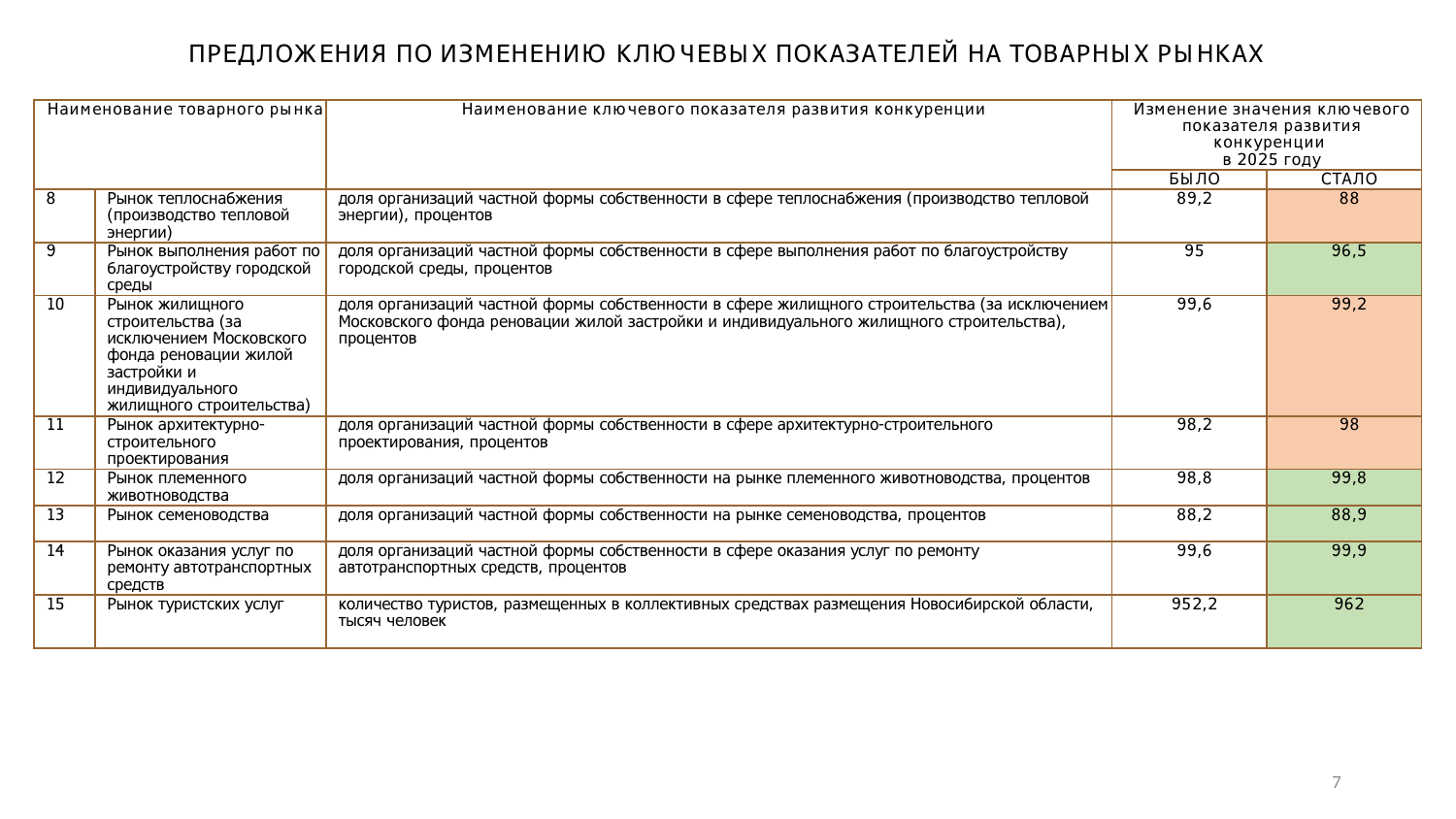

ПРЕДЛОЖЕНИЯ ПО ИЗМЕНЕНИЮ КЛЮЧЕВЫХ ПОКАЗАТЕЛЕЙ НА ТОВАРНЫХ РЫНКАХ
| Наименование товарного рынка |  | Наименование ключевого показателя развития конкуренции | Изменение значения ключевого показателя развития конкуренции в 2025 году |  |
| --- | --- | --- | --- | --- |
|  |  |  | БЫЛО | СТАЛО |
| 8 | Рынок теплоснабжения (производство тепловой энергии) | доля организаций частной формы собственности в сфере теплоснабжения (производство тепловой энергии), процентов | 89,2 | 88 |
| 9 | Рынок выполнения работ по благоустройству городской среды | доля организаций частной формы собственности в сфере выполнения работ по благоустройству городской среды, процентов | 95 | 96,5 |
| 10 | Рынок жилищного строительства (за исключением Московского фонда реновации жилой застройки и индивидуального жилищного строительства) | доля организаций частной формы собственности в сфере жилищного строительства (за исключением Московского фонда реновации жилой застройки и индивидуального жилищного строительства), процентов | 99,6 | 99,2 |
| 11 | Рынок архитектурно-строительного проектирования | доля организаций частной формы собственности в сфере архитектурно-строительного проектирования, процентов | 98,2 | 98 |
| 12 | Рынок племенного животноводства | доля организаций частной формы собственности на рынке племенного животноводства, процентов | 98,8 | 99,8 |
| 13 | Рынок семеноводства | доля организаций частной формы собственности на рынке семеноводства, процентов | 88,2 | 88,9 |
| 14 | Рынок оказания услуг по ремонту автотранспортных средств | доля организаций частной формы собственности в сфере оказания услуг по ремонту автотранспортных средств, процентов | 99,6 | 99,9 |
| 15 | Рынок туристских услуг | количество туристов, размещенных в коллективных средствах размещения Новосибирской области, тысяч человек | 952,2 | 962 |
7